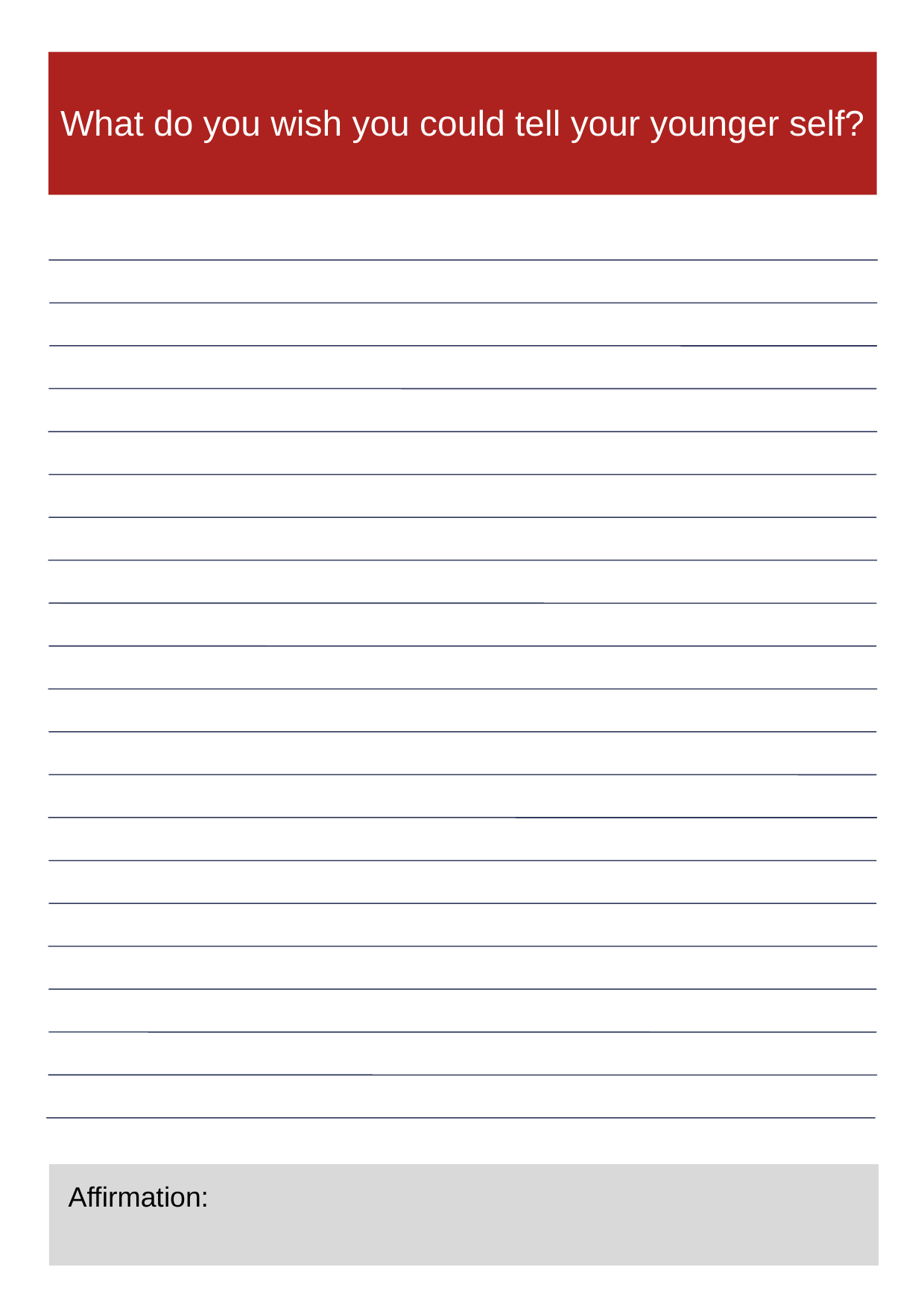

What do you wish you could tell your younger self?

Affirmation: